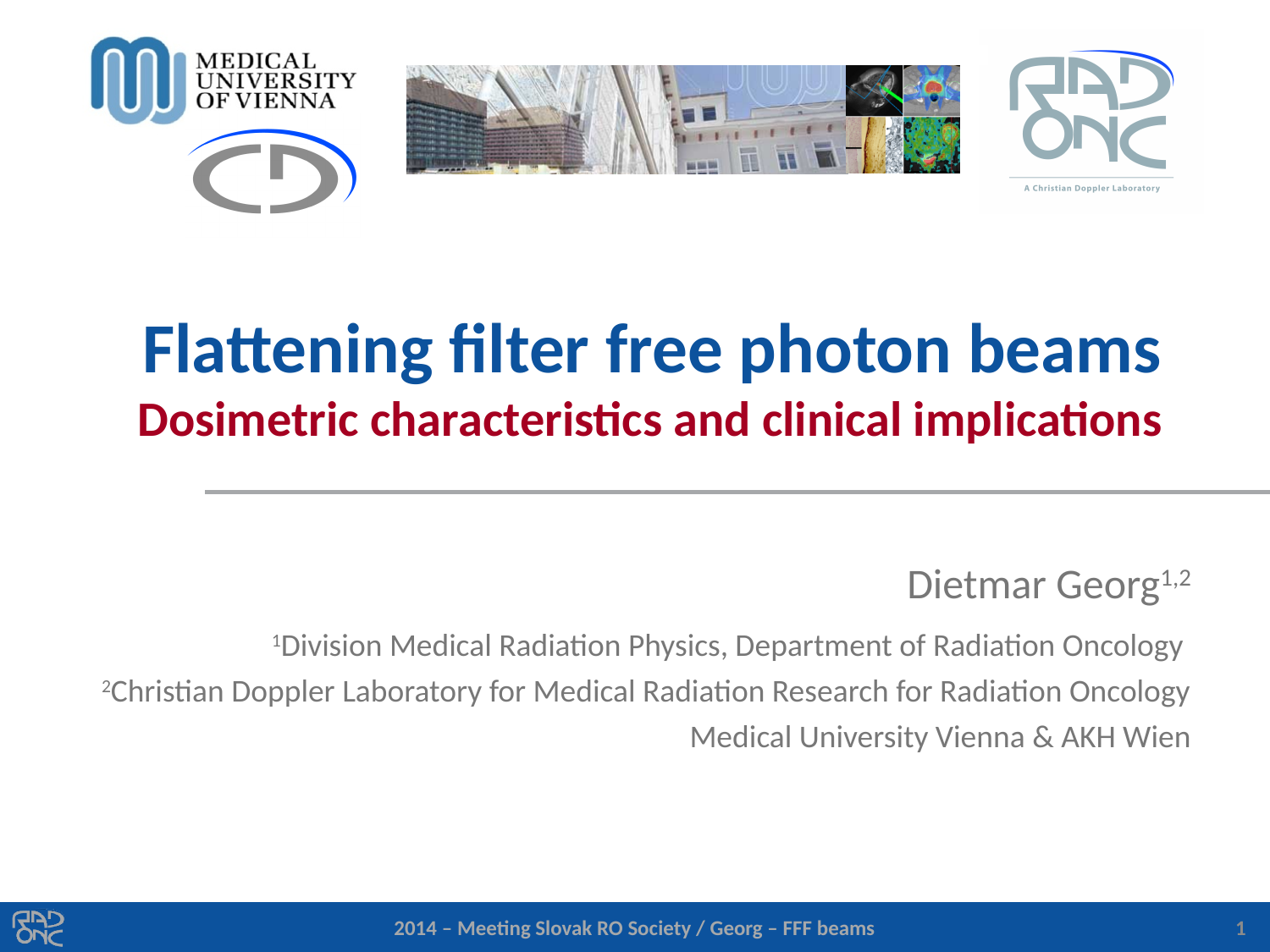

# Flattening filter free photon beams Dosimetric characteristics and clinical implications
Dietmar Georg1,2
1Division Medical Radiation Physics, Department of Radiation Oncology
 2Christian Doppler Laboratory for Medical Radiation Research for Radiation Oncology
Medical University Vienna & AKH Wien